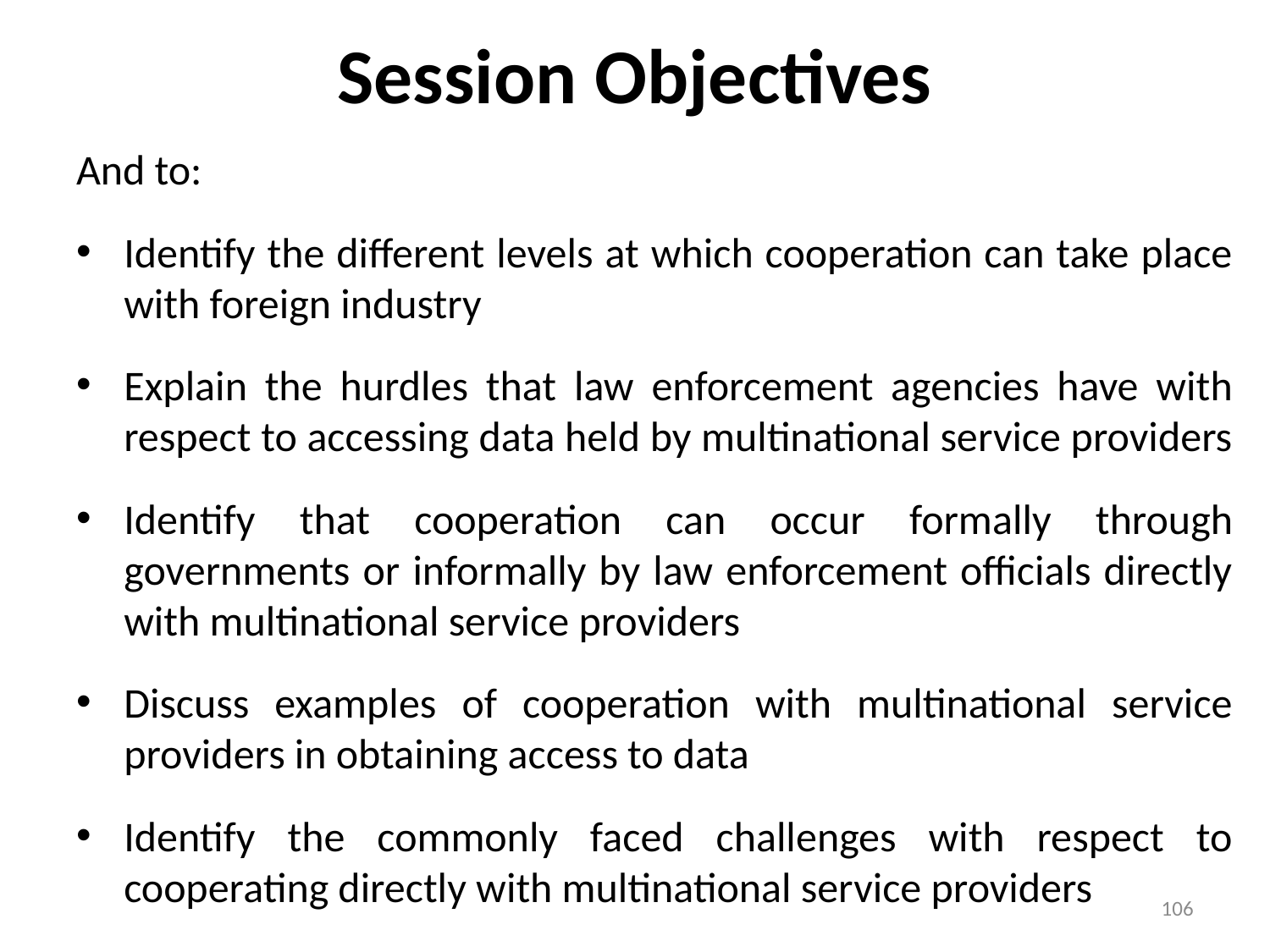

# Session Objectives
And to:
Identify the different levels at which cooperation can take place with foreign industry
Explain the hurdles that law enforcement agencies have with respect to accessing data held by multinational service providers
Identify that cooperation can occur formally through governments or informally by law enforcement officials directly with multinational service providers
Discuss examples of cooperation with multinational service providers in obtaining access to data
Identify the commonly faced challenges with respect to cooperating directly with multinational service providers
106